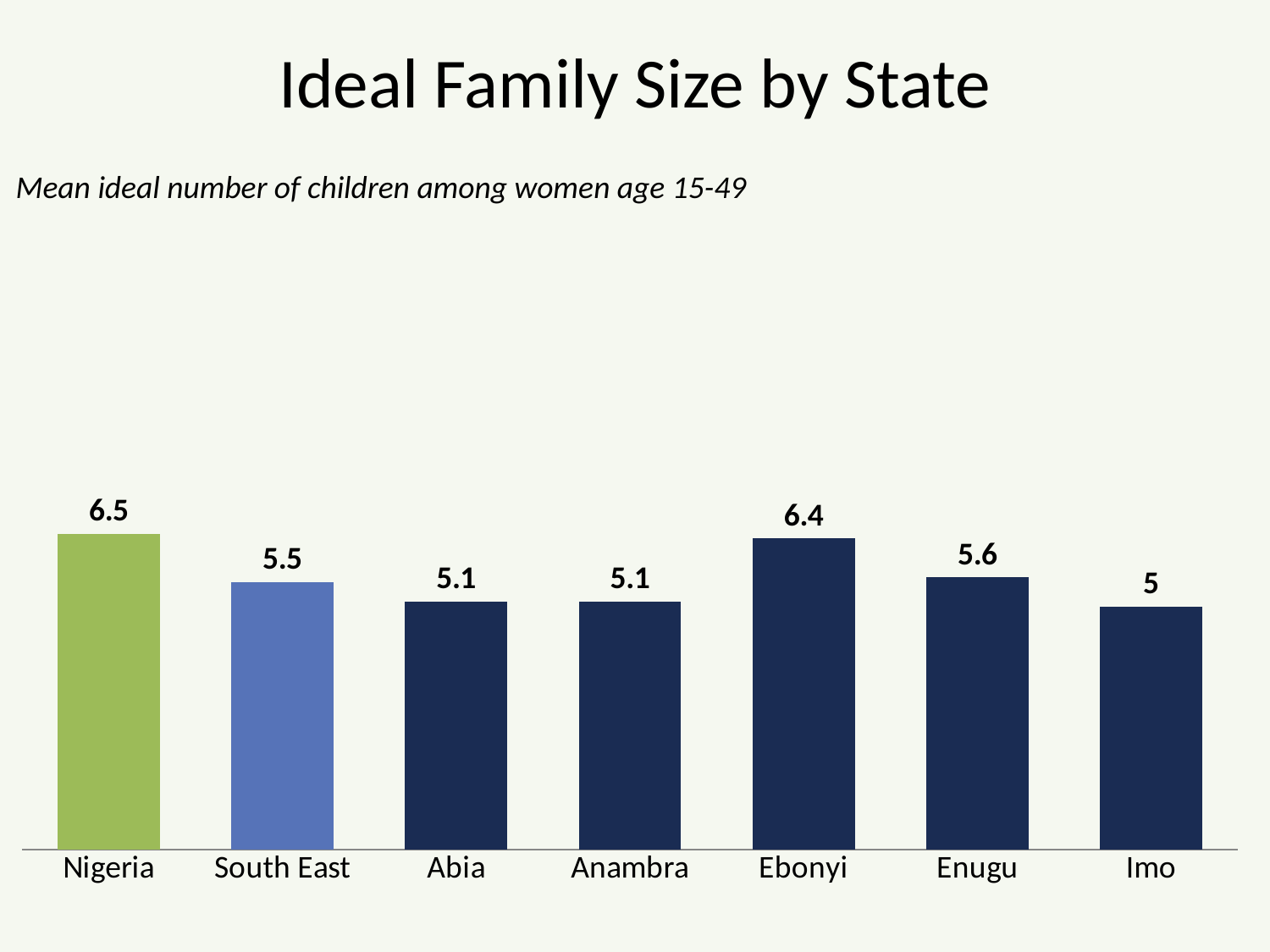

# Ideal Family Size by State
Mean ideal number of children among women age 15-49

### Chart

| Category | Women  |
|---|---|
| Nigeria | 6.5 |
| South East | 5.5 |
| Abia | 5.1 |
| Anambra | 5.1 |
| Ebonyi | 6.4 |
| Enugu | 5.6 |
| Imo | 5.0 |